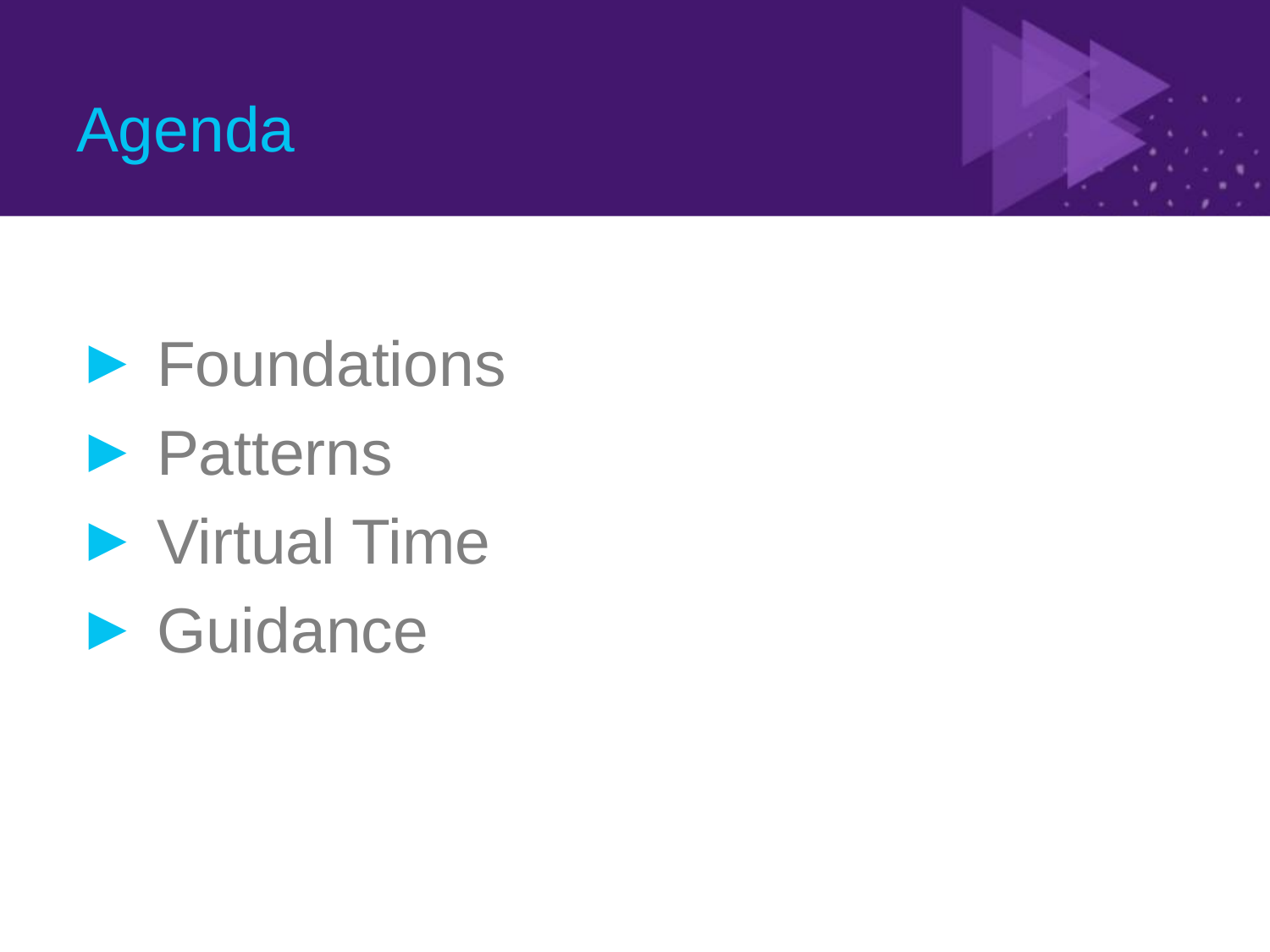

# Agenda
 Foundations
 Patterns
 Virtual Time
 Guidance